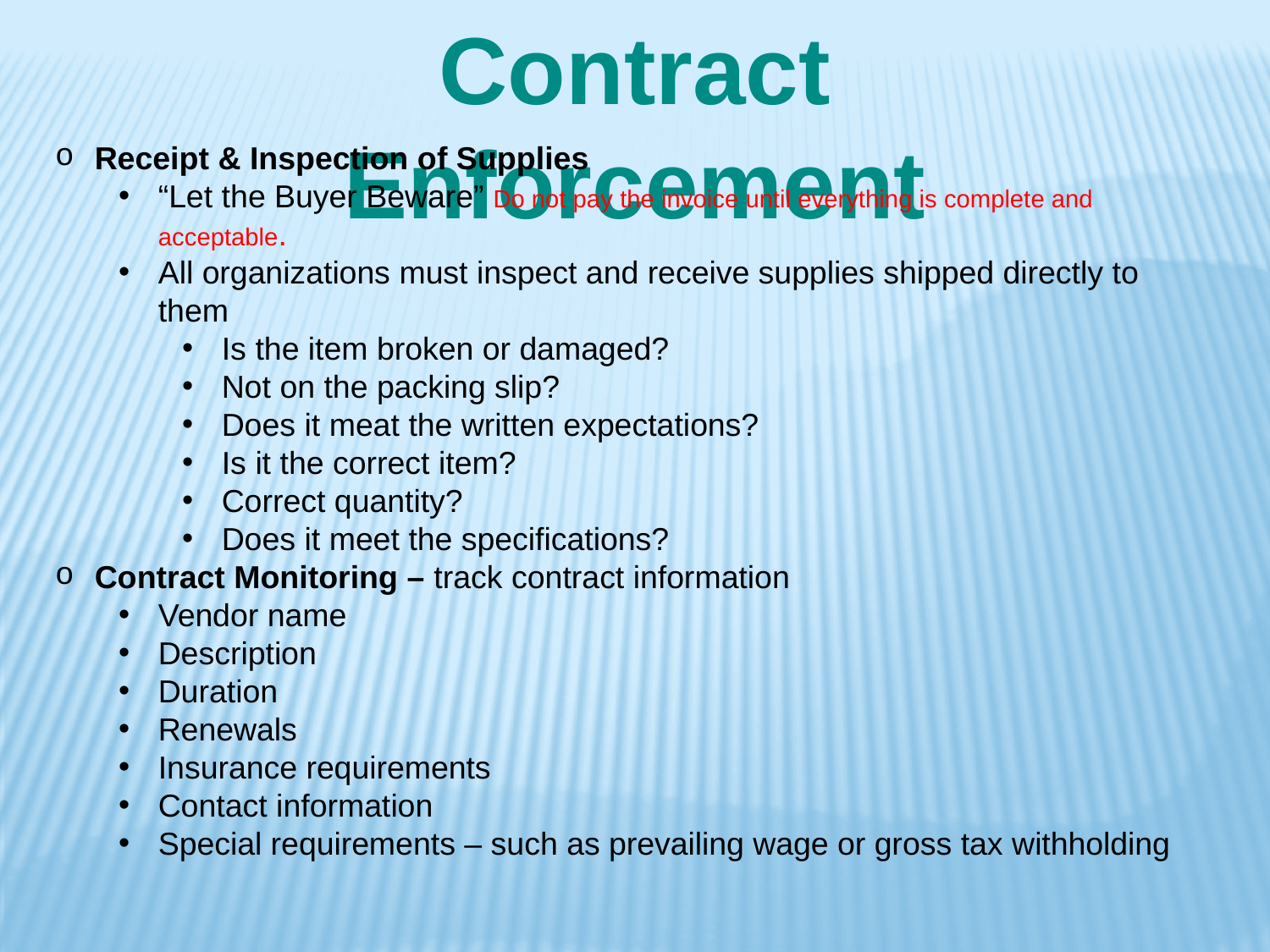

Contract Enforcement
Receipt & Inspection of Supplies
“Let the Buyer Beware” Do not pay the invoice until everything is complete and acceptable.
All organizations must inspect and receive supplies shipped directly to them
Is the item broken or damaged?
Not on the packing slip?
Does it meat the written expectations?
Is it the correct item?
Correct quantity?
Does it meet the specifications?
Contract Monitoring – track contract information
Vendor name
Description
Duration
Renewals
Insurance requirements
Contact information
Special requirements – such as prevailing wage or gross tax withholding